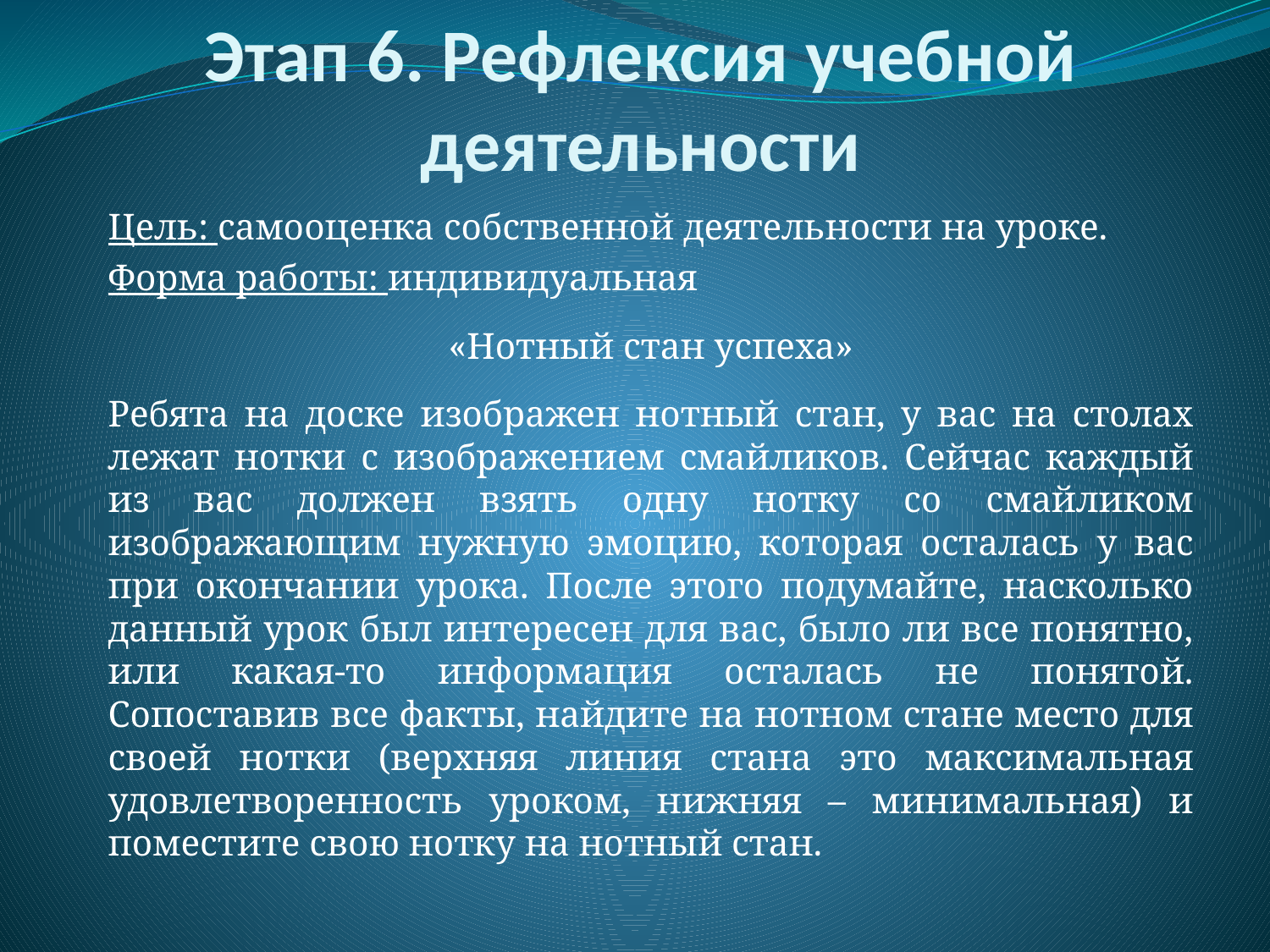

# Этап 6. Рефлексия учебной деятельности
	Цель: самооценка собственной деятельности на уроке.
	Форма работы: индивидуальная

	«Нотный стан успеха»

	Ребята на доске изображен нотный стан, у вас на столах лежат нотки с изображением смайликов. Сейчас каждый из вас должен взять одну нотку со смайликом изображающим нужную эмоцию, которая осталась у вас при окончании урока. После этого подумайте, насколько данный урок был интересен для вас, было ли все понятно, или какая-то информация осталась не понятой. Сопоставив все факты, найдите на нотном стане место для своей нотки (верхняя линия стана это максимальная удовлетворенность уроком, нижняя – минимальная) и поместите свою нотку на нотный стан.